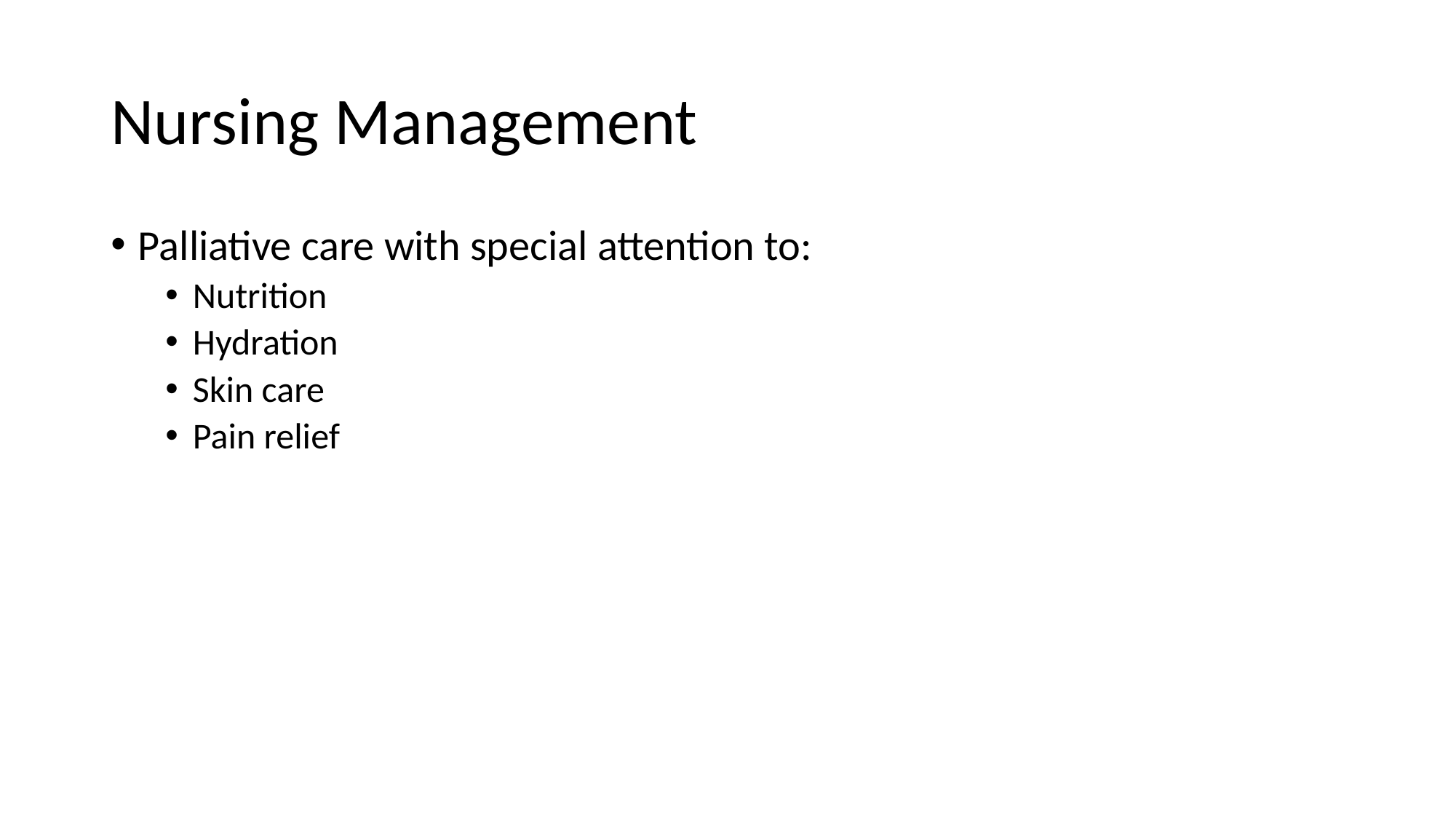

# Nursing Management
Palliative care with special attention to:
Nutrition
Hydration
Skin care
Pain relief